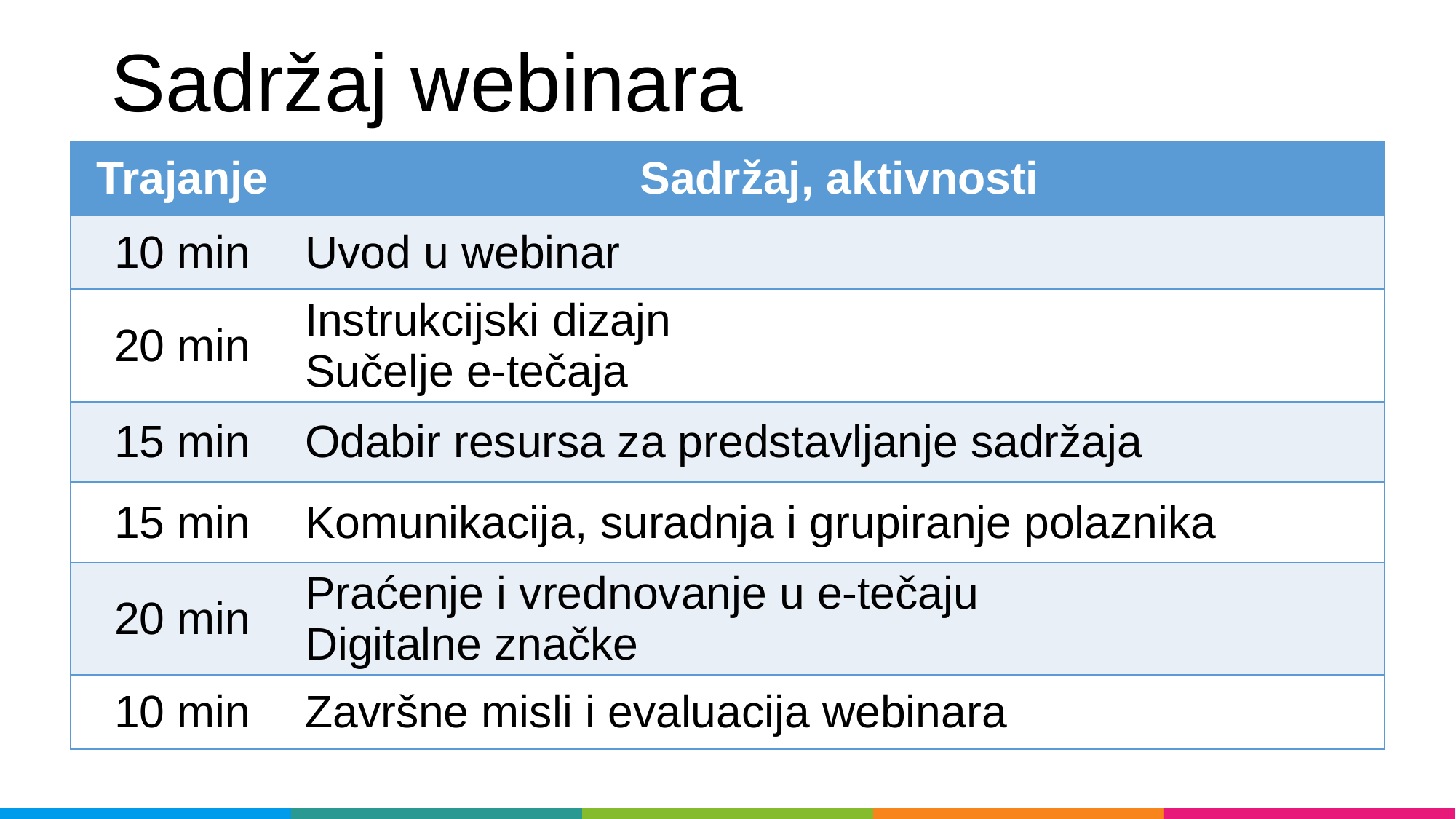

# Sadržaj webinara
| Trajanje | Sadržaj, aktivnosti |
| --- | --- |
| 10 min | Uvod u webinar |
| 20 min | Instrukcijski dizajn Sučelje e-tečaja |
| 15 min | Odabir resursa za predstavljanje sadržaja |
| 15 min | Komunikacija, suradnja i grupiranje polaznika |
| 20 min | Praćenje i vrednovanje u e-tečaju Digitalne značke |
| 10 min | Završne misli i evaluacija webinara |